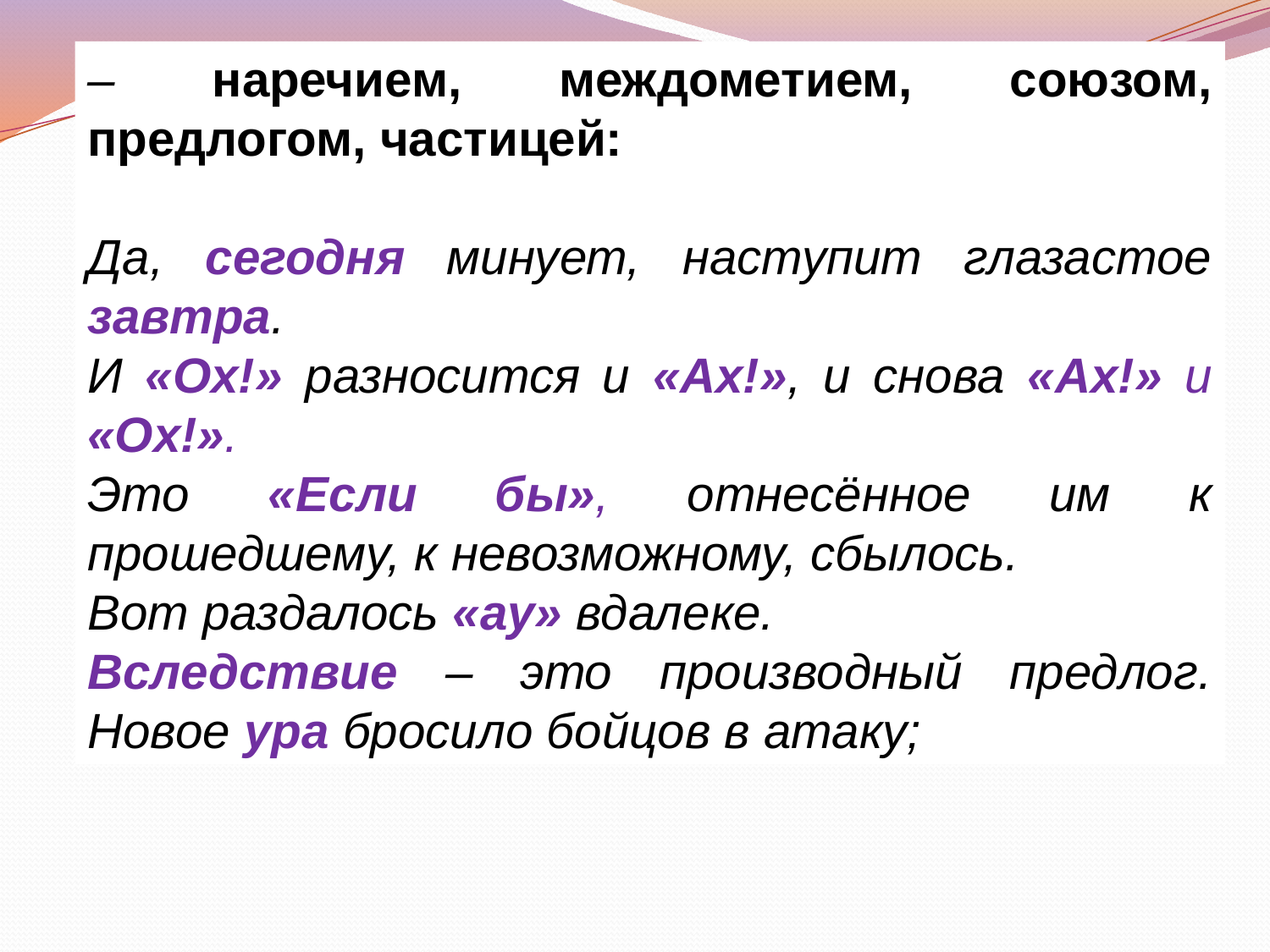

– наречием, междометием, союзом, предлогом, частицей:

Да, сегодня минует, наступит глазастое завтра.
И «Ох!» разносится и «Ах!», и снова «Ах!» и «Ох!».
Это «Если бы», отнесённое им к прошедшему, к невозможному, сбылось.
Вот раздалось «ау» вдалеке.
Вследствие – это производный предлог. Новое ура бросило бойцов в атаку;